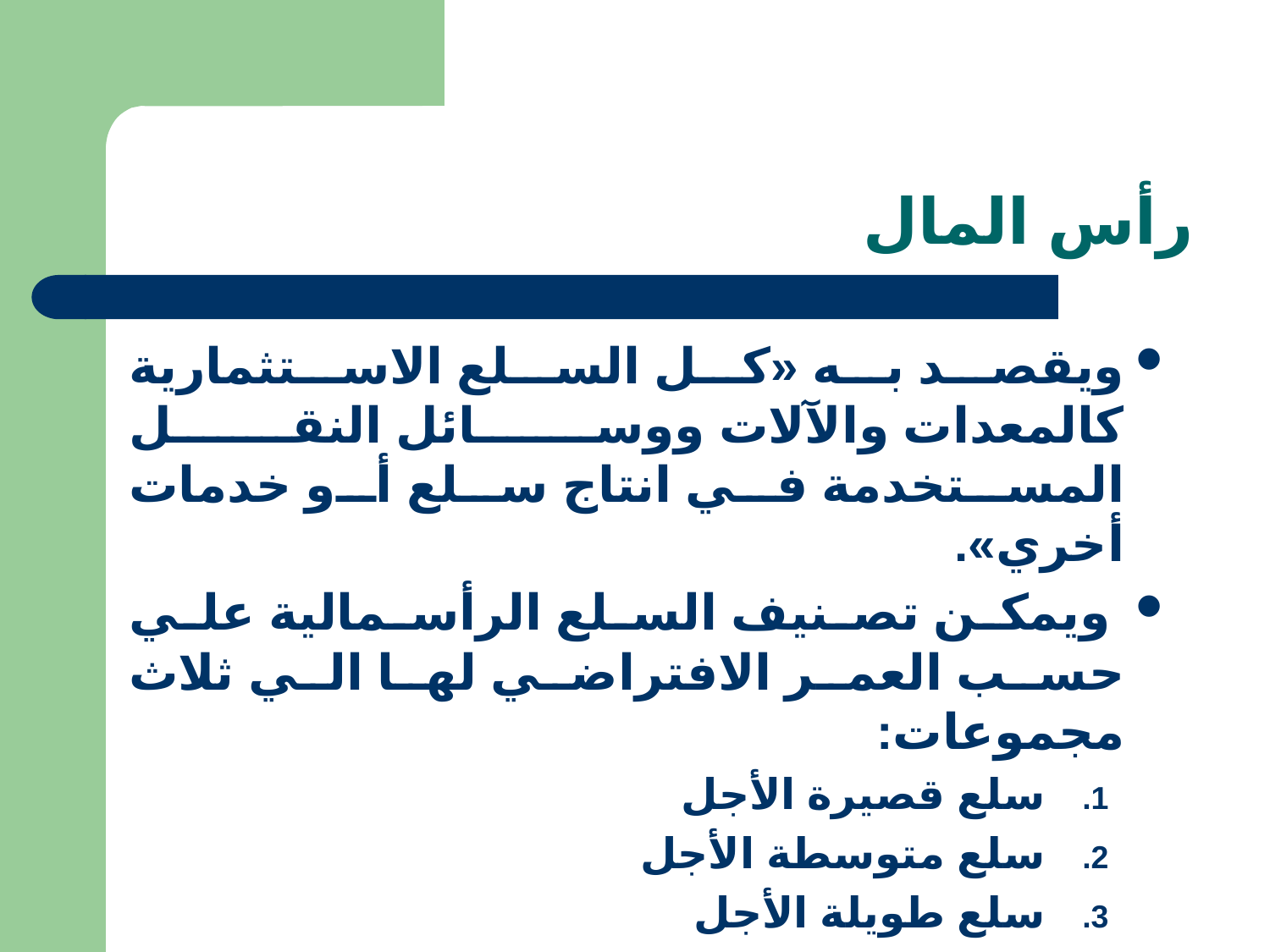

# رأس المال
ويقصد به «كل السلع الاستثمارية كالمعدات والآلات ووسائل النقل المستخدمة في انتاج سلع أو خدمات أخري».
 ويمكن تصنيف السلع الرأسمالية علي حسب العمر الافتراضي لها الي ثلاث مجموعات:
سلع قصيرة الأجل
سلع متوسطة الأجل
سلع طويلة الأجل